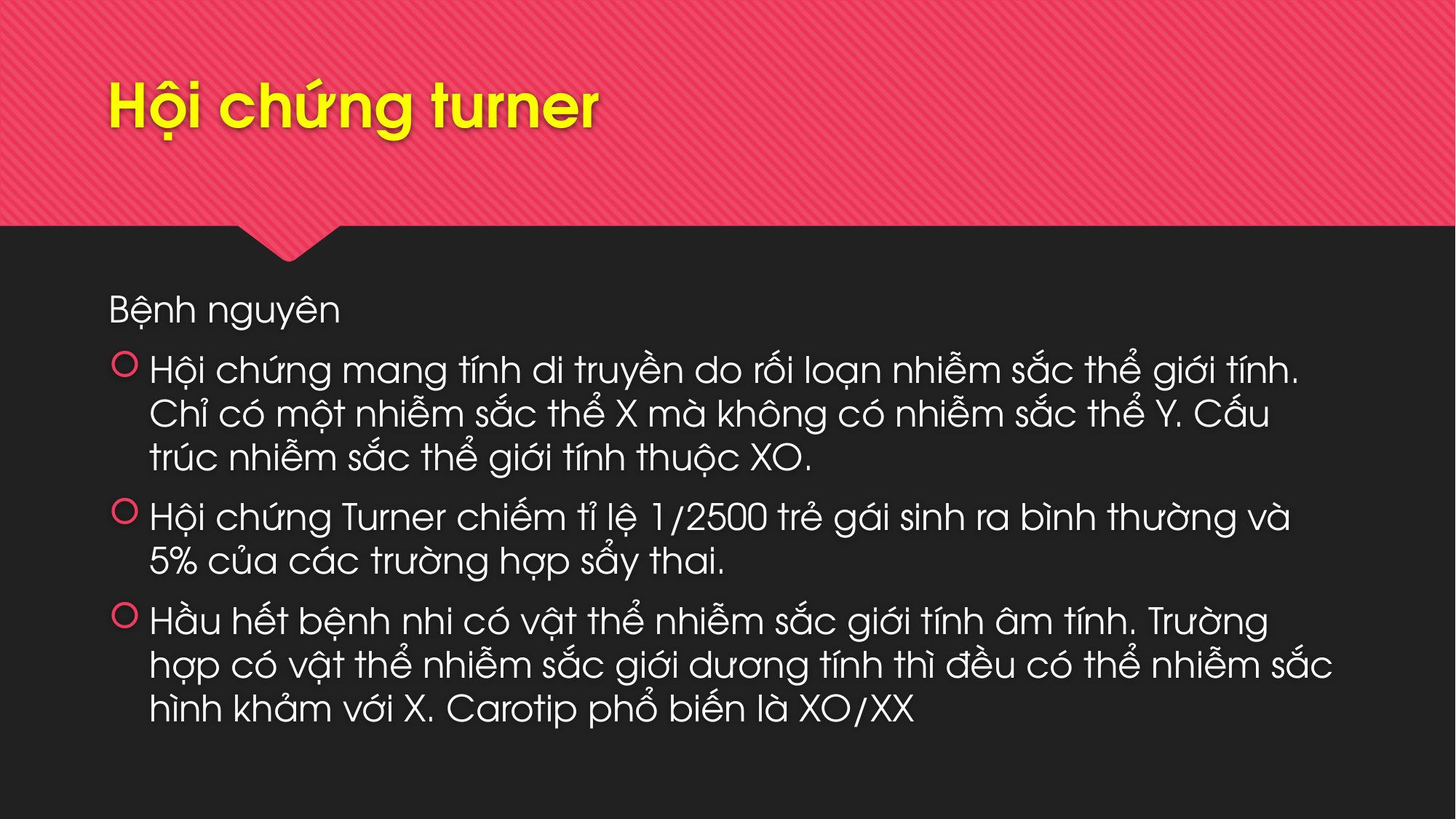

# Hội chứng turner
Bệnh nguyên
Hội chứng mang tính di truyền do rối loạn nhiễm sắc thể giới tính. Chỉ có một nhiễm sắc thể X mà không có nhiễm sắc thể Y. Cấu trúc nhiễm sắc thể giới tính thuộc XO.
Hội chứng Turner chiếm tỉ lệ 1/2500 trẻ gái sinh ra bình thường và  5% của các trường hợp sẩy thai.
Hầu hết bệnh nhi có vật thể nhiễm sắc giới tính âm tính. Trường hợp có vật thể nhiễm sắc giới dương tính thì đều có thể nhiễm sắc hình khảm với X. Carotip phổ biến là XO/XX